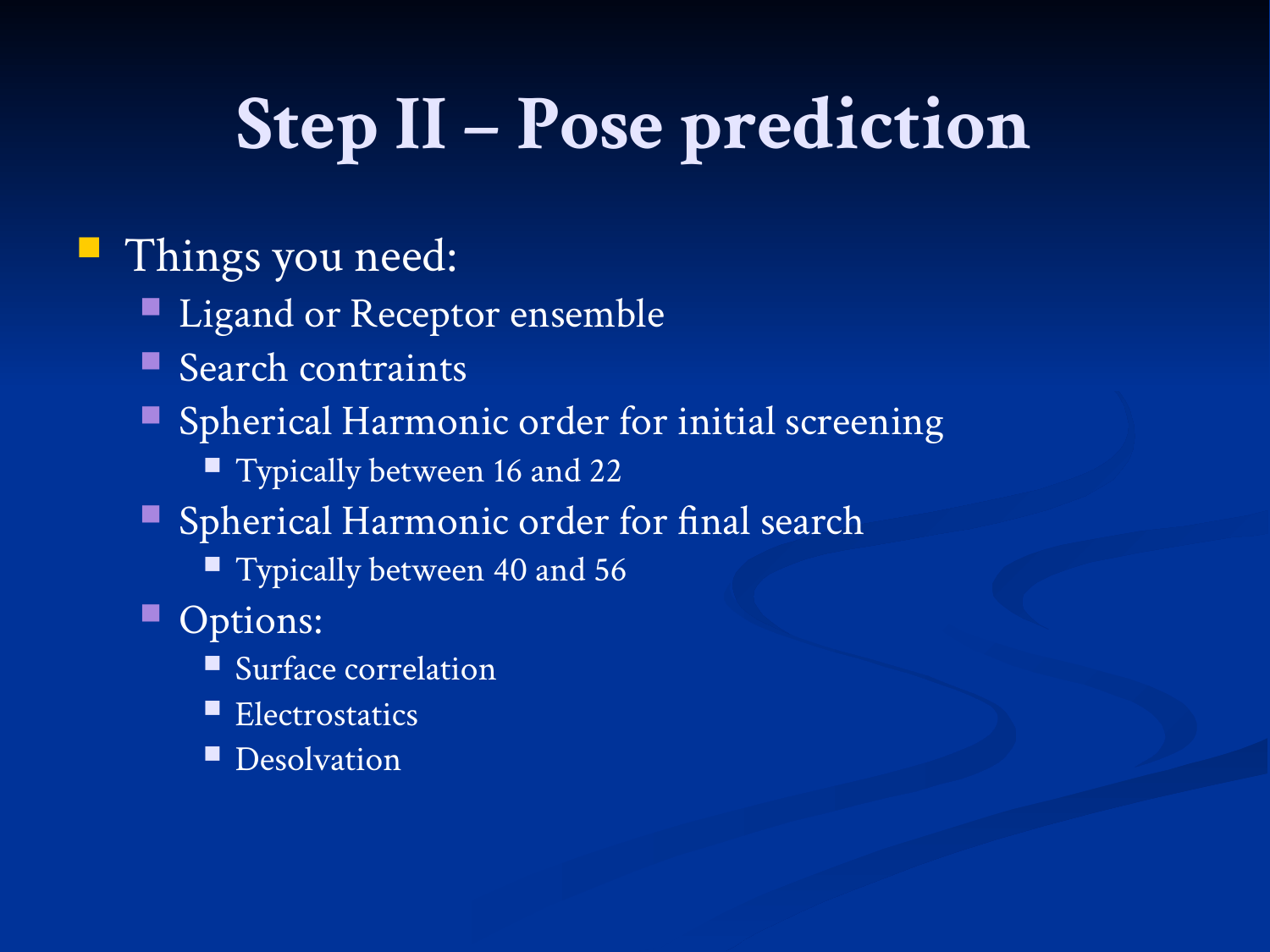

# Step II – Pose prediction
Things you need:
Ligand or Receptor ensemble
Search contraints
Spherical Harmonic order for initial screening
Typically between 16 and 22
Spherical Harmonic order for final search
Typically between 40 and 56
Options:
Surface correlation
Electrostatics
Desolvation